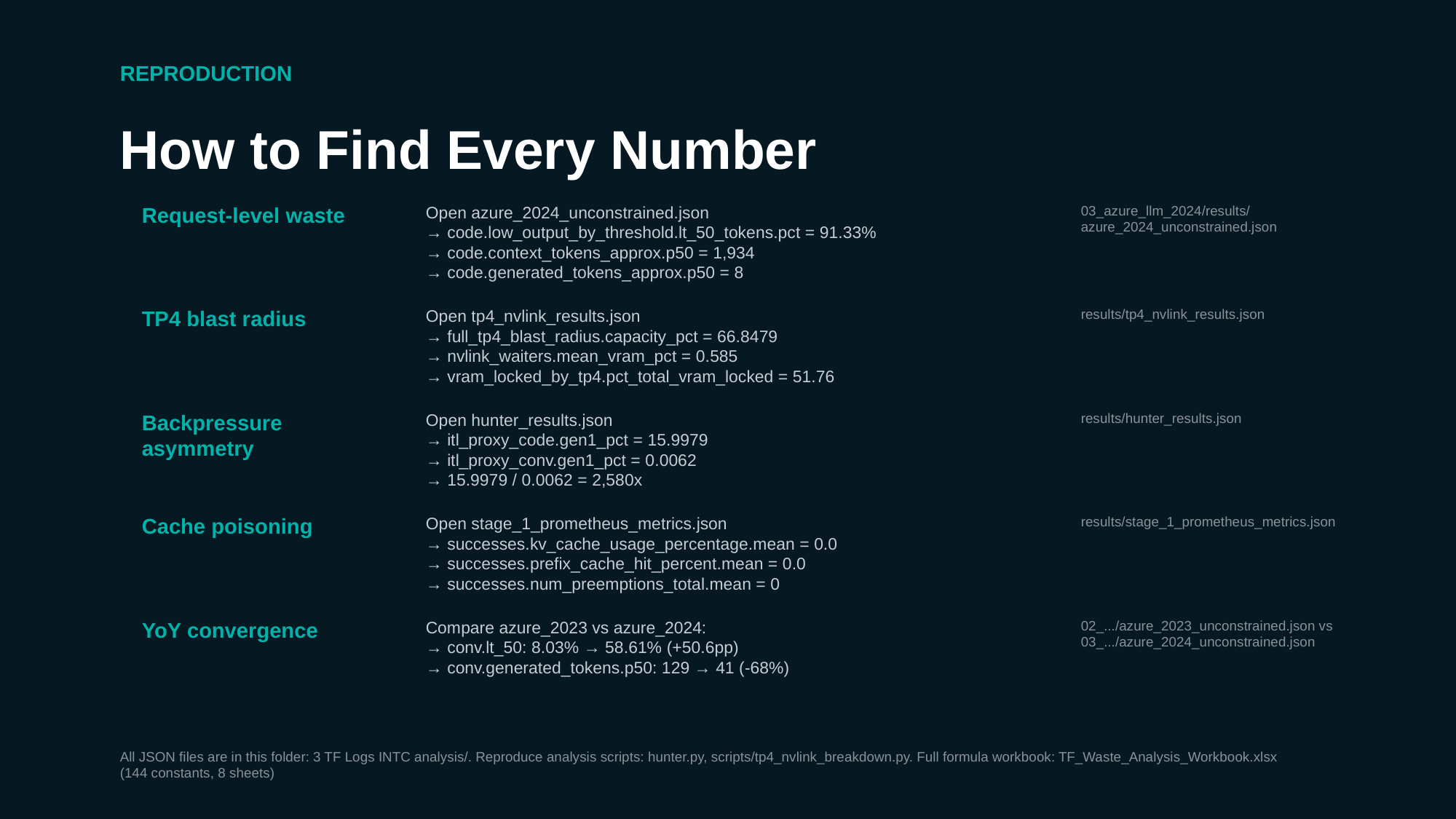

REPRODUCTION
How to Find Every Number
Request-level waste
Open azure_2024_unconstrained.json
→ code.low_output_by_threshold.lt_50_tokens.pct = 91.33%
→ code.context_tokens_approx.p50 = 1,934
→ code.generated_tokens_approx.p50 = 8
03_azure_llm_2024/results/azure_2024_unconstrained.json
TP4 blast radius
Open tp4_nvlink_results.json
→ full_tp4_blast_radius.capacity_pct = 66.8479
→ nvlink_waiters.mean_vram_pct = 0.585
→ vram_locked_by_tp4.pct_total_vram_locked = 51.76
results/tp4_nvlink_results.json
Backpressure asymmetry
Open hunter_results.json
→ itl_proxy_code.gen1_pct = 15.9979
→ itl_proxy_conv.gen1_pct = 0.0062
→ 15.9979 / 0.0062 = 2,580x
results/hunter_results.json
Cache poisoning
Open stage_1_prometheus_metrics.json
→ successes.kv_cache_usage_percentage.mean = 0.0
→ successes.prefix_cache_hit_percent.mean = 0.0
→ successes.num_preemptions_total.mean = 0
results/stage_1_prometheus_metrics.json
YoY convergence
Compare azure_2023 vs azure_2024:
→ conv.lt_50: 8.03% → 58.61% (+50.6pp)
→ conv.generated_tokens.p50: 129 → 41 (-68%)
02_.../azure_2023_unconstrained.json vs 03_.../azure_2024_unconstrained.json
All JSON files are in this folder: 3 TF Logs INTC analysis/. Reproduce analysis scripts: hunter.py, scripts/tp4_nvlink_breakdown.py. Full formula workbook: TF_Waste_Analysis_Workbook.xlsx (144 constants, 8 sheets)